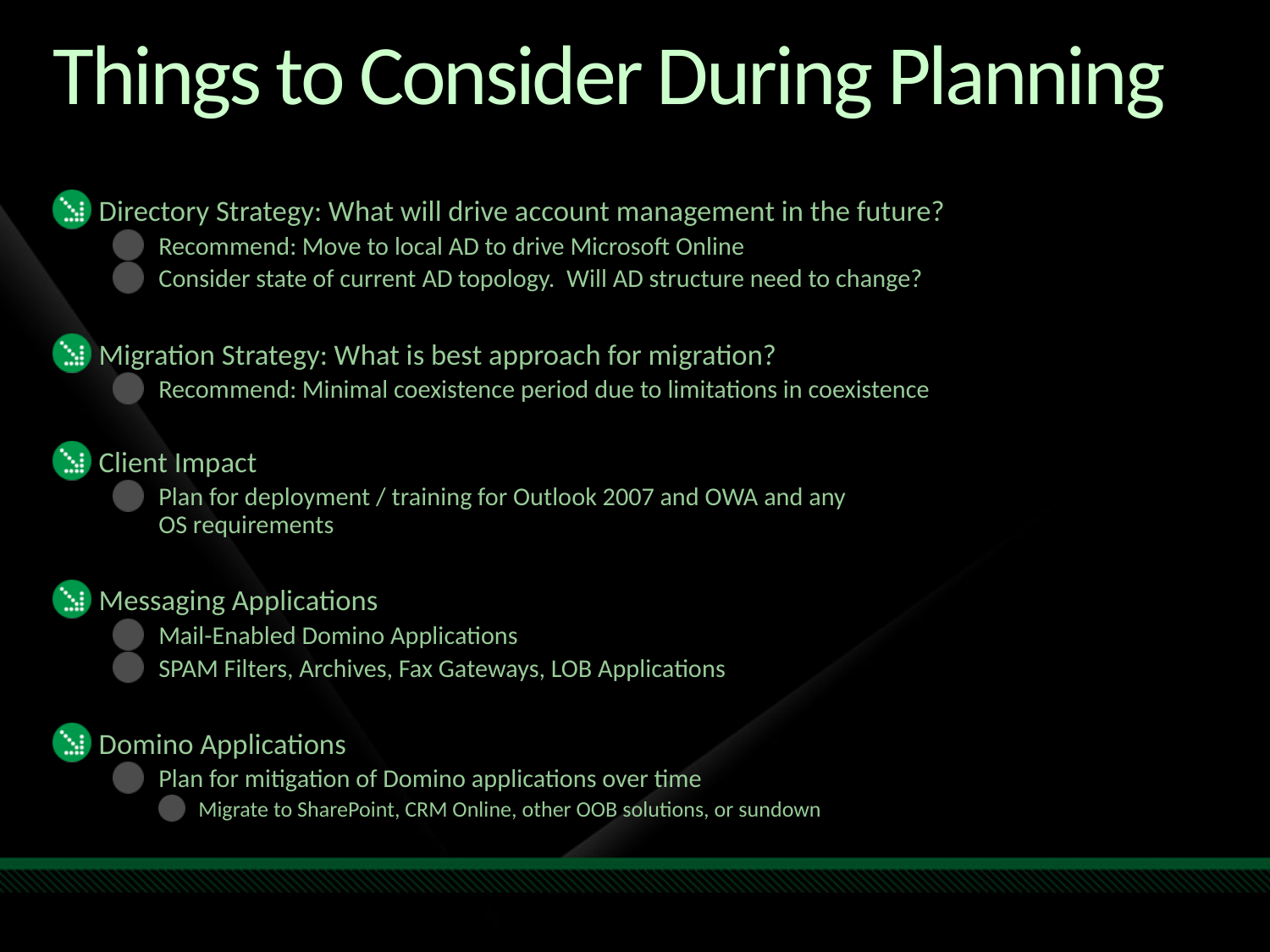

# Things to Consider During Planning
Directory Strategy: What will drive account management in the future?
Recommend: Move to local AD to drive Microsoft Online
Consider state of current AD topology.  Will AD structure need to change?

Migration Strategy: What is best approach for migration?
Recommend: Minimal coexistence period due to limitations in coexistence

Client Impact
Plan for deployment / training for Outlook 2007 and OWA and any
OS requirements

Messaging Applications
Mail-Enabled Domino Applications
SPAM Filters, Archives, Fax Gateways, LOB Applications

Domino Applications
Plan for mitigation of Domino applications over time
Migrate to SharePoint, CRM Online, other OOB solutions, or sundown